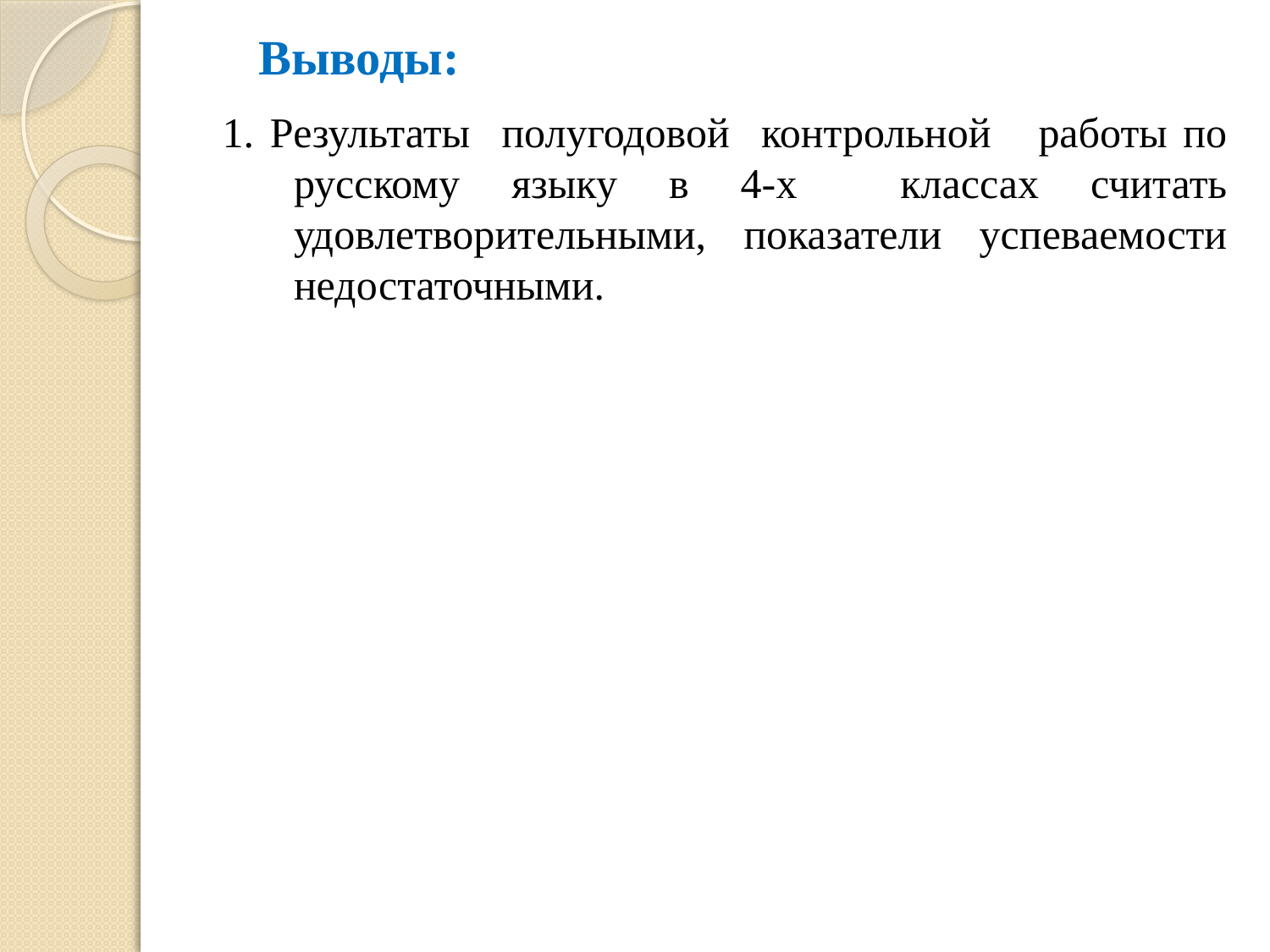

# Выводы:
1. Результаты  полугодовой  контрольной   работы по русскому языку в 4-х  классах считать удовлетворительными, показатели успеваемости недостаточными.